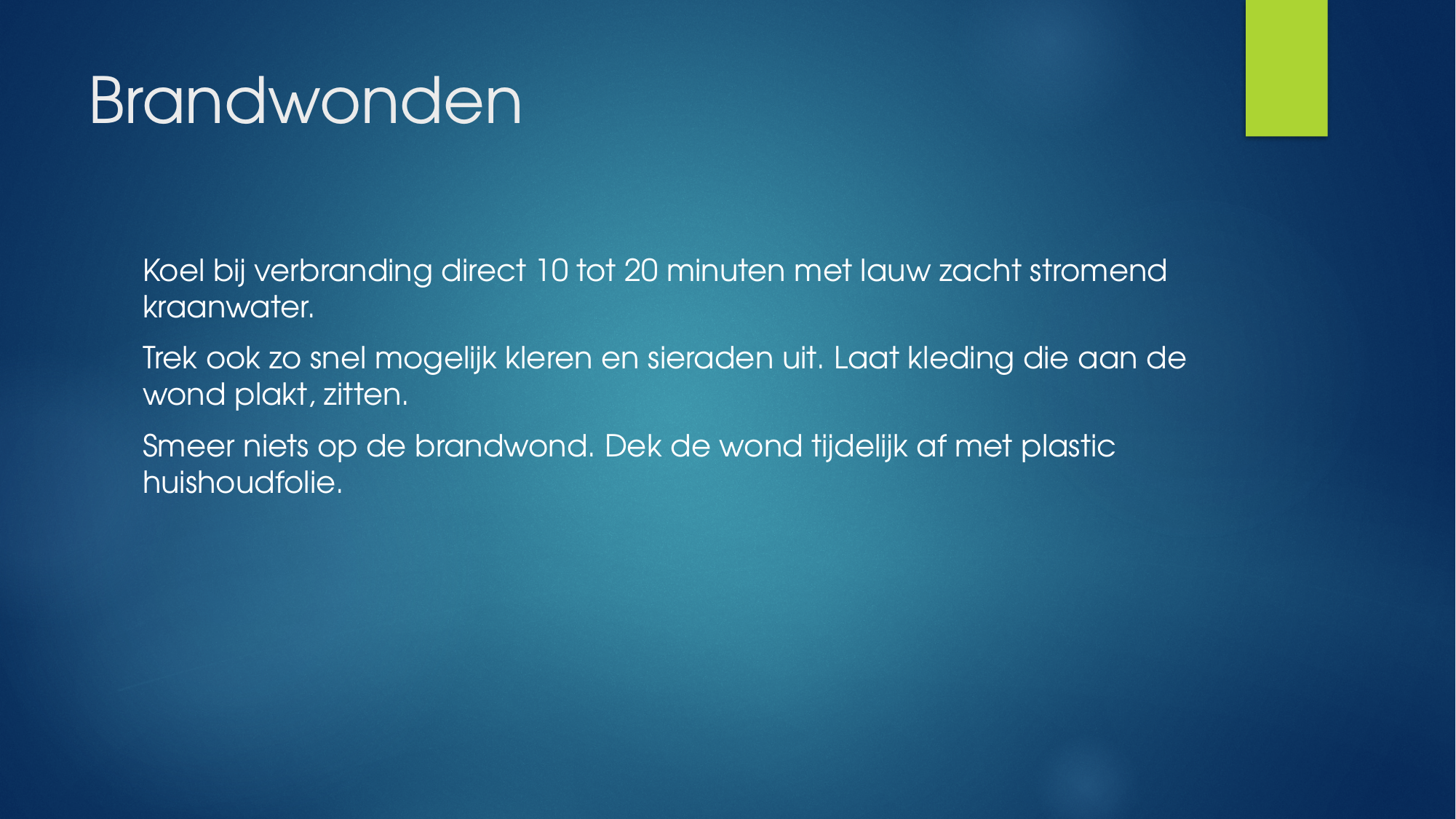

# Brandwonden
Koel bij verbranding direct 10 tot 20 minuten met lauw zacht stromend kraanwater.
Trek ook zo snel mogelijk kleren en sieraden uit. Laat kleding die aan de wond plakt, zitten.
Smeer niets op de brandwond. Dek de wond tijdelijk af met plastic huishoudfolie.